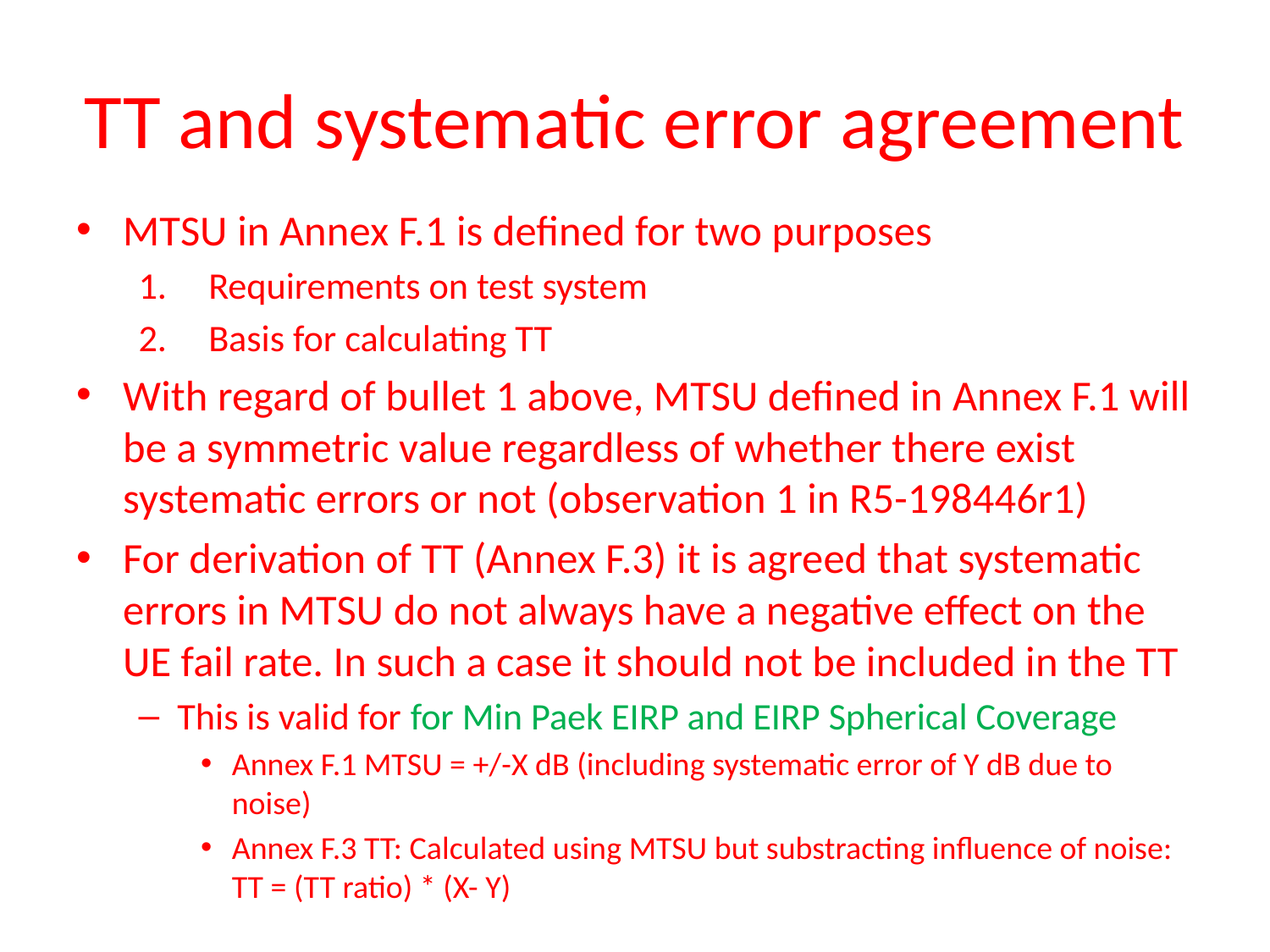

# TT and systematic error agreement
MTSU in Annex F.1 is defined for two purposes
Requirements on test system
Basis for calculating TT
With regard of bullet 1 above, MTSU defined in Annex F.1 will be a symmetric value regardless of whether there exist systematic errors or not (observation 1 in R5-198446r1)
For derivation of TT (Annex F.3) it is agreed that systematic errors in MTSU do not always have a negative effect on the UE fail rate. In such a case it should not be included in the TT
This is valid for for Min Paek EIRP and EIRP Spherical Coverage
Annex F.1 MTSU = +/-X dB (including systematic error of Y dB due to noise)
Annex F.3 TT: Calculated using MTSU but substracting influence of noise: TT = (TT ratio) * (X- Y)